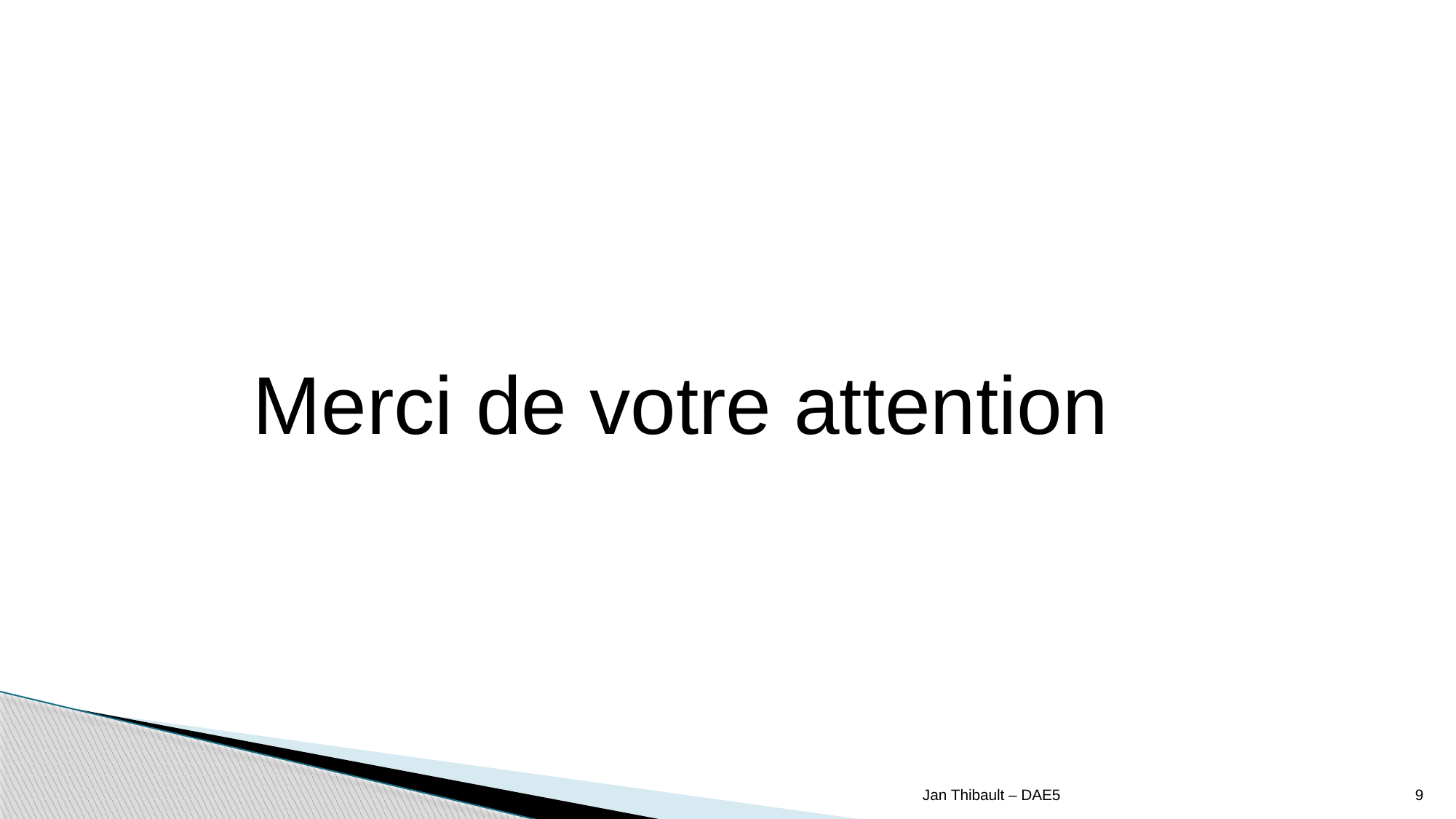

Merci de votre attention
Jan Thibault – DAE5
9